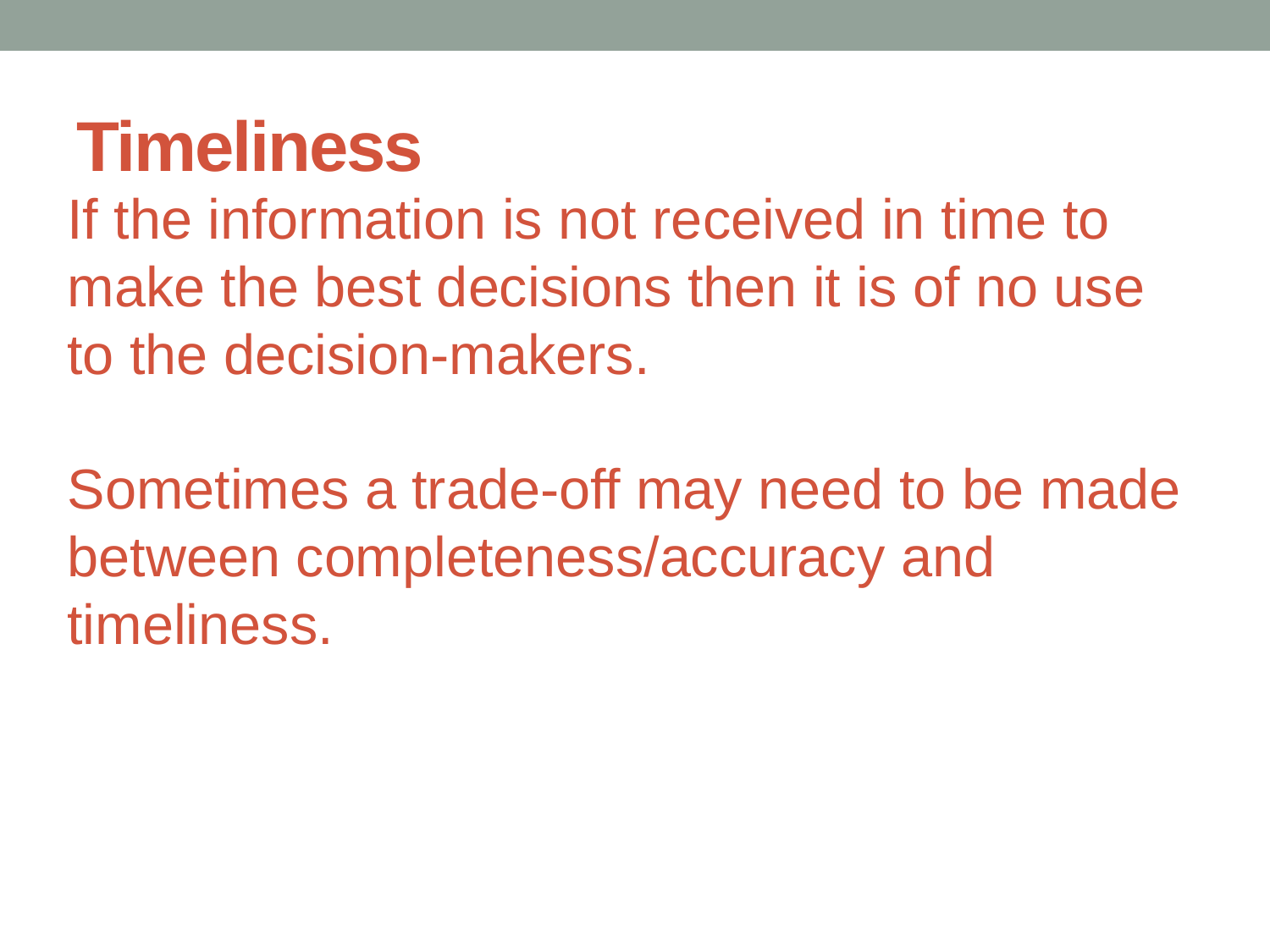

# Timeliness
If the information is not received in time to make the best decisions then it is of no use to the decision-makers.

Sometimes a trade-off may need to be made between completeness/accuracy and timeliness.